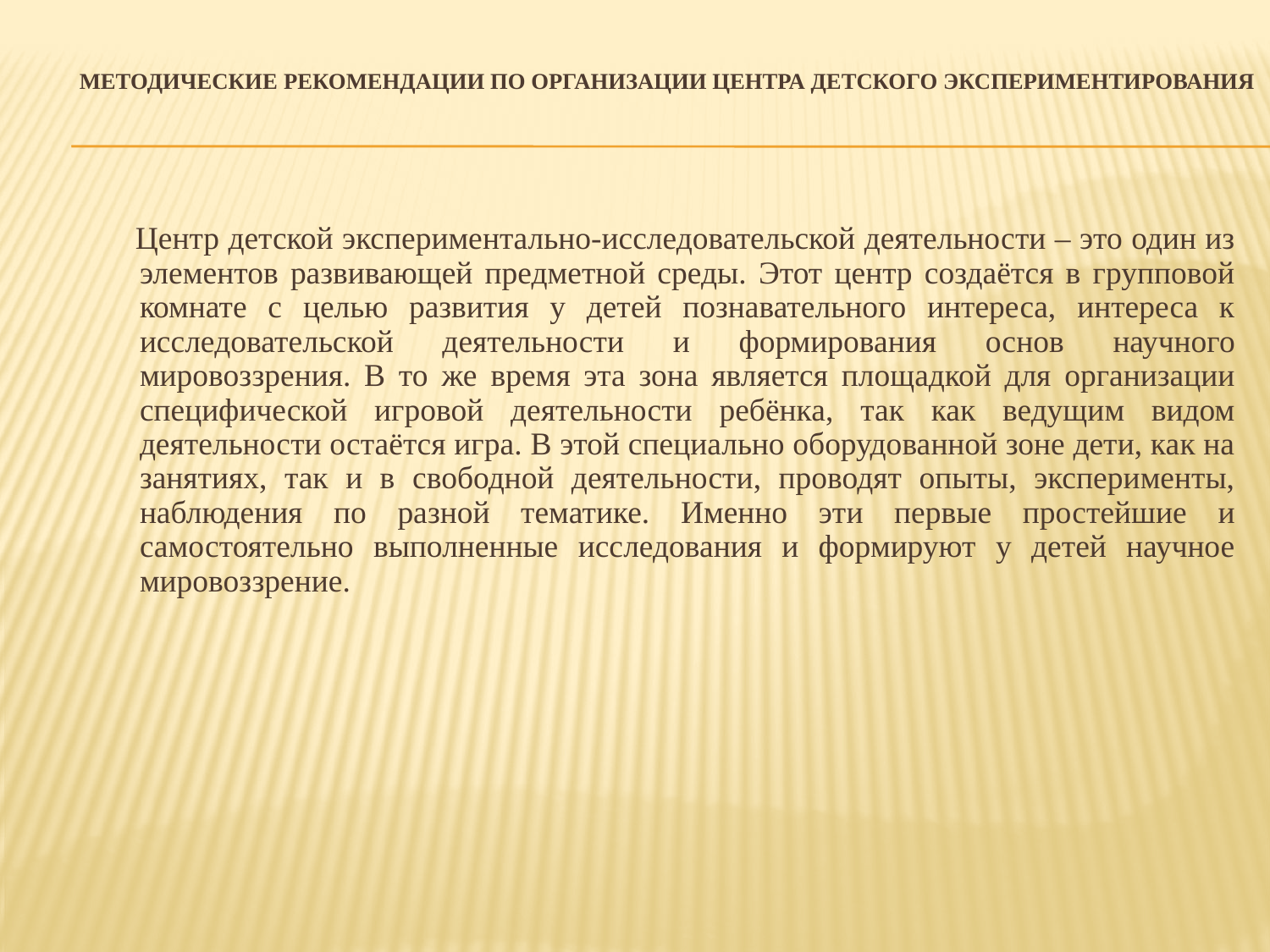

Методические рекомендации по организации центра детского экспериментирования
         Центр детской экспериментально-исследовательской деятельности – это один из элементов развивающей предметной среды. Этот центр создаётся в групповой комнате с целью развития у детей познавательного интереса, интереса к исследовательской деятельности и формирования основ научного мировоззрения. В то же время эта зона является площадкой для организации специфической игровой деятельности ребёнка, так как ведущим видом деятельности остаётся игра. В этой специально оборудованной зоне дети, как на занятиях, так и в свободной деятельности, проводят опыты, эксперименты, наблюдения по разной тематике. Именно эти первые простейшие и самостоятельно выполненные исследования и формируют у детей научное мировоззрение.